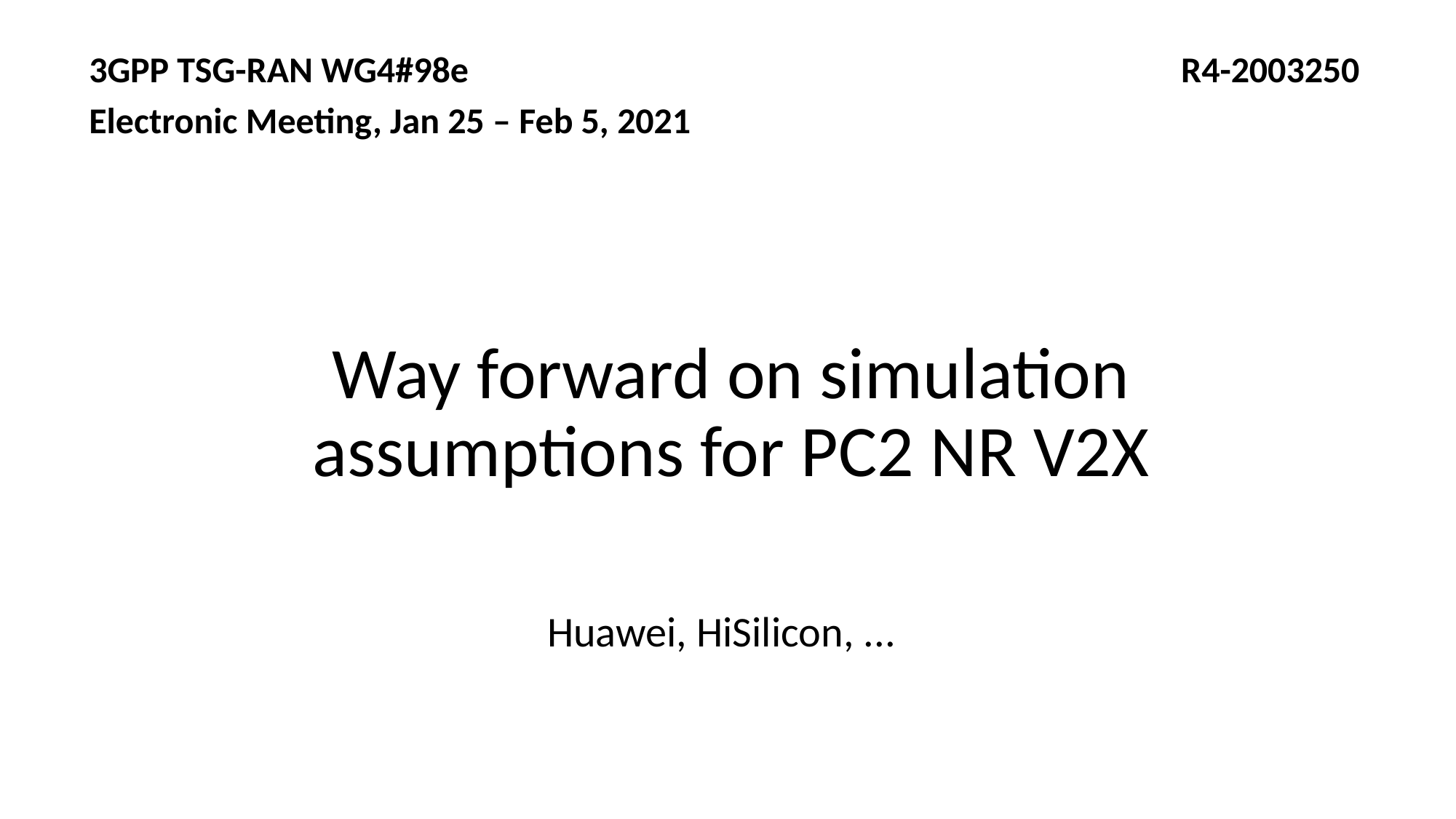

3GPP TSG-RAN WG4#98e                                                                                       R4-2003250
Electronic Meeting, Jan 25 – Feb 5, 2021
# Way forward on simulation assumptions for PC2 NR V2X
Huawei, HiSilicon, ...